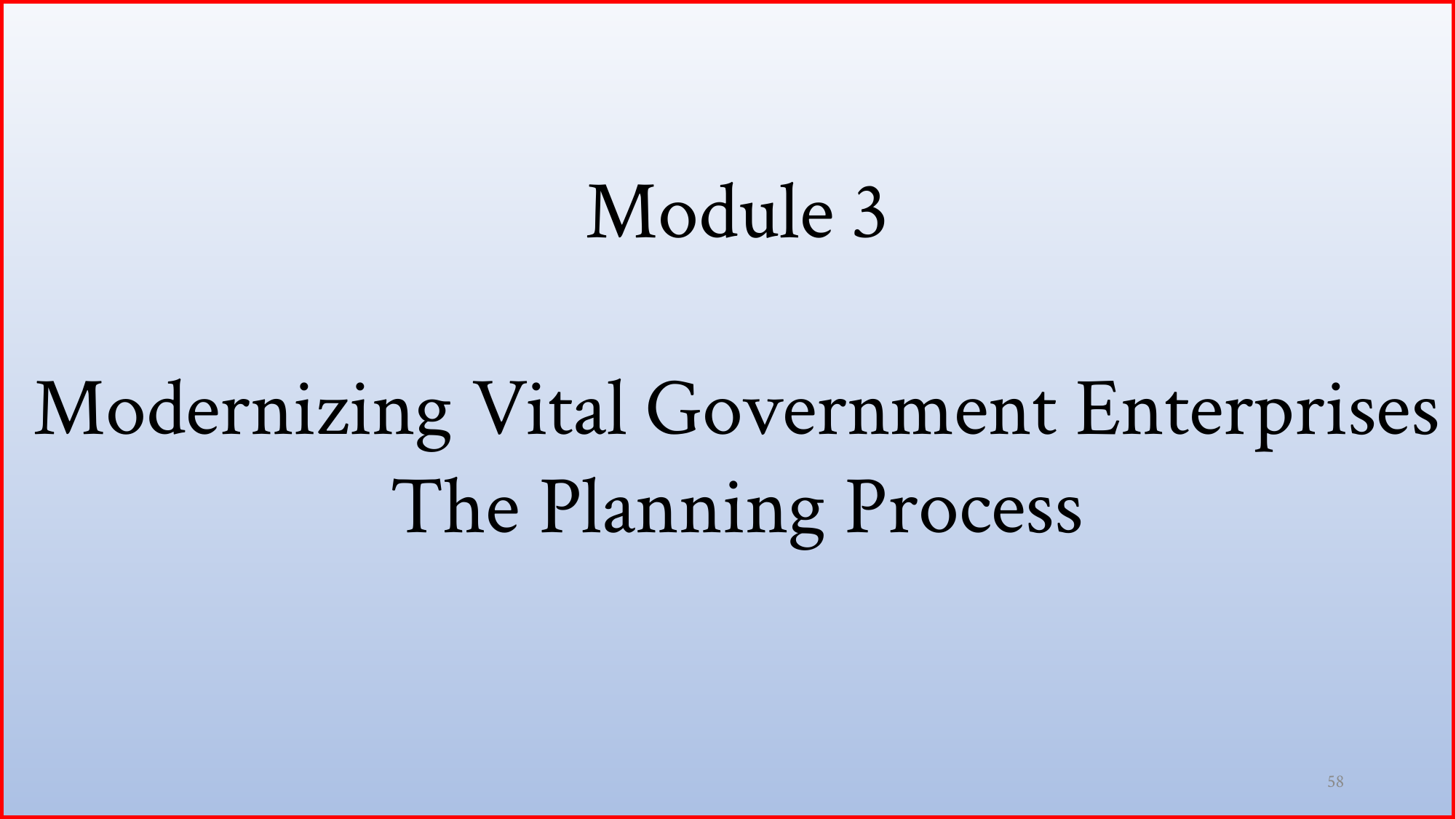

Module 3

Modernizing Vital Government Enterprises
The Planning Process

58